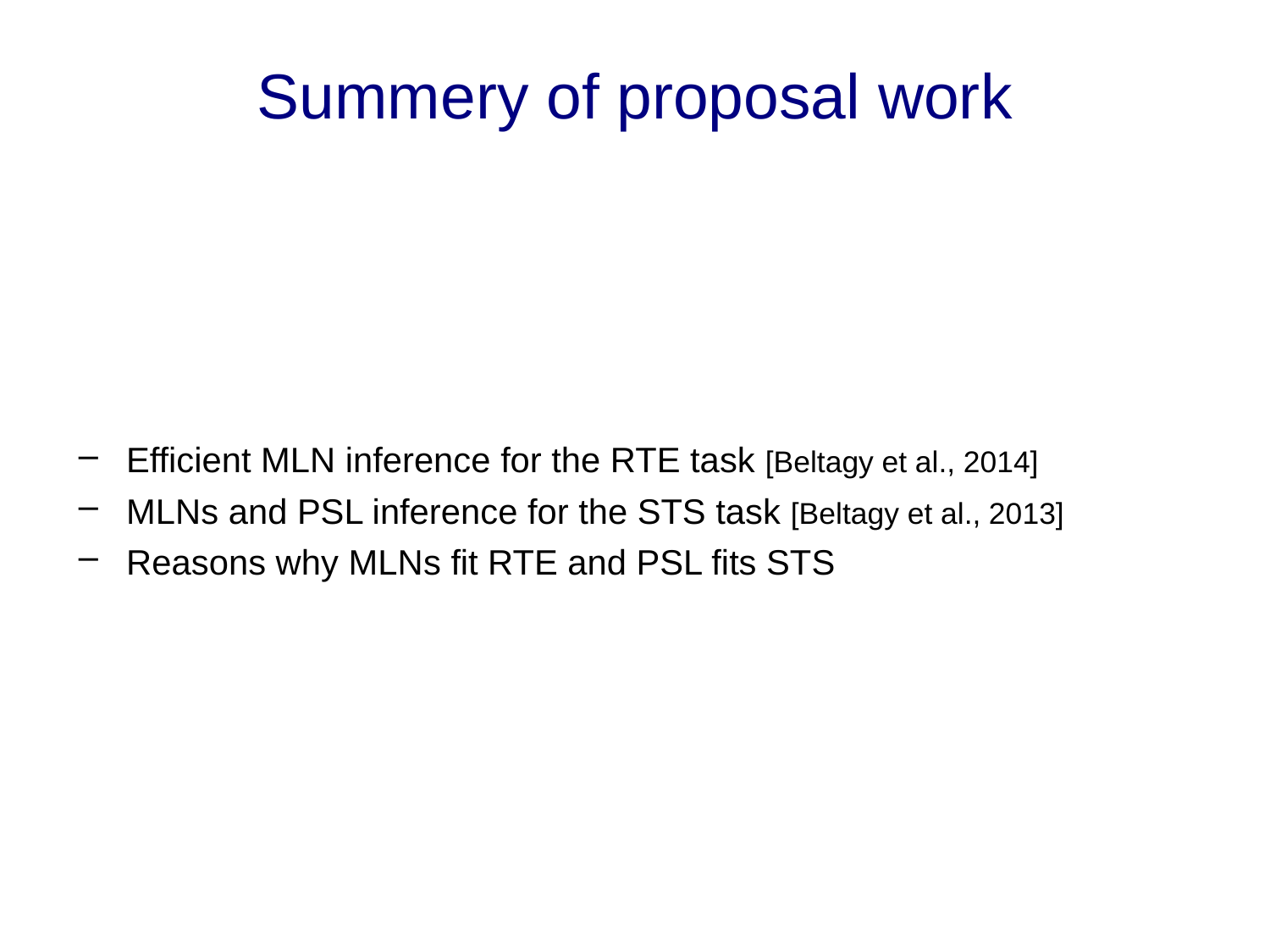

# Summery of proposal work
Efficient MLN inference for the RTE task [Beltagy et al., 2014]
MLNs and PSL inference for the STS task [Beltagy et al., 2013]
Reasons why MLNs fit RTE and PSL fits STS
18